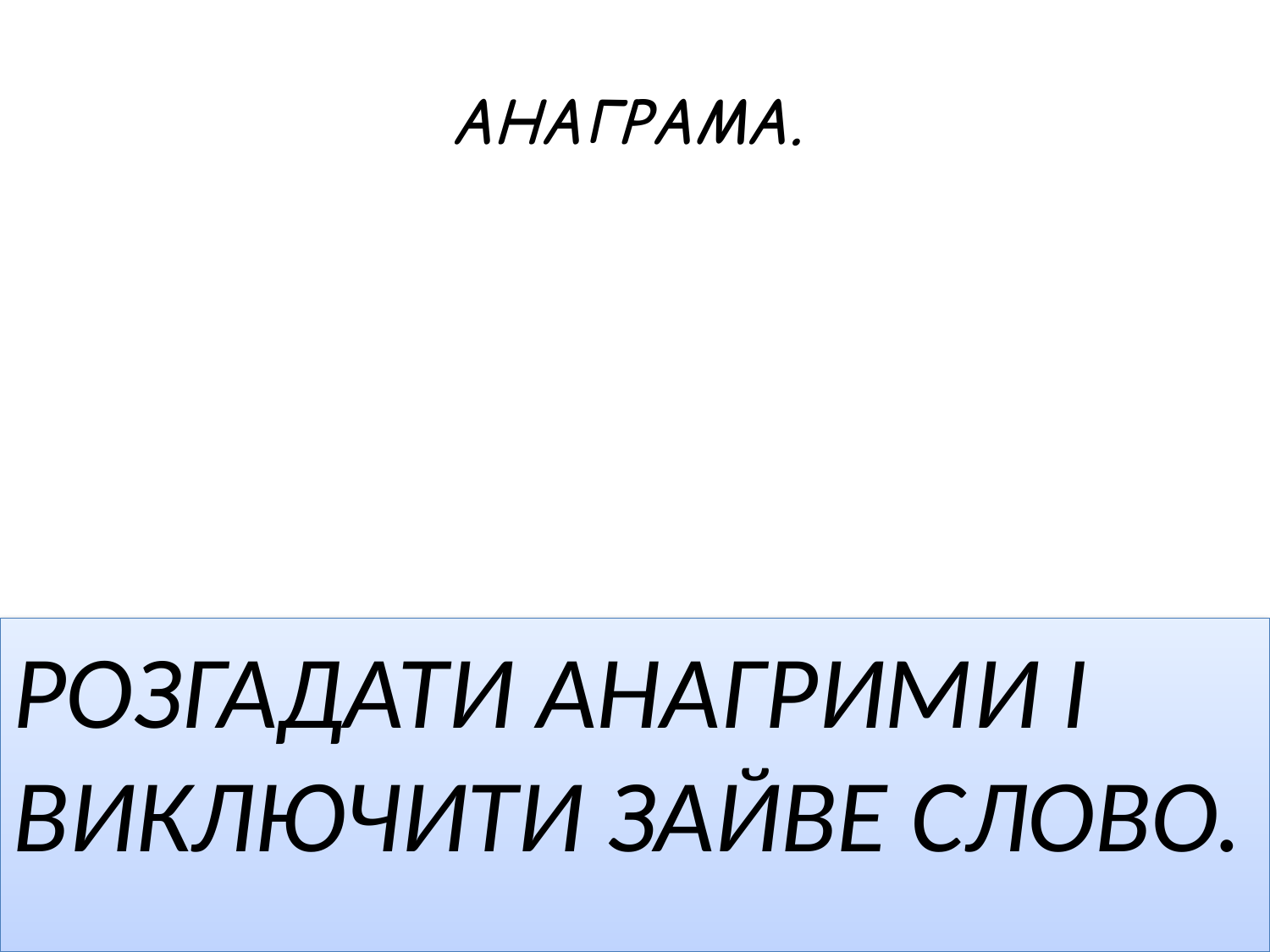

# АНАГРАМА.
РОЗГАДАТИ АНАГРИМИ І ВИКЛЮЧИТИ ЗАЙВЕ СЛОВО.